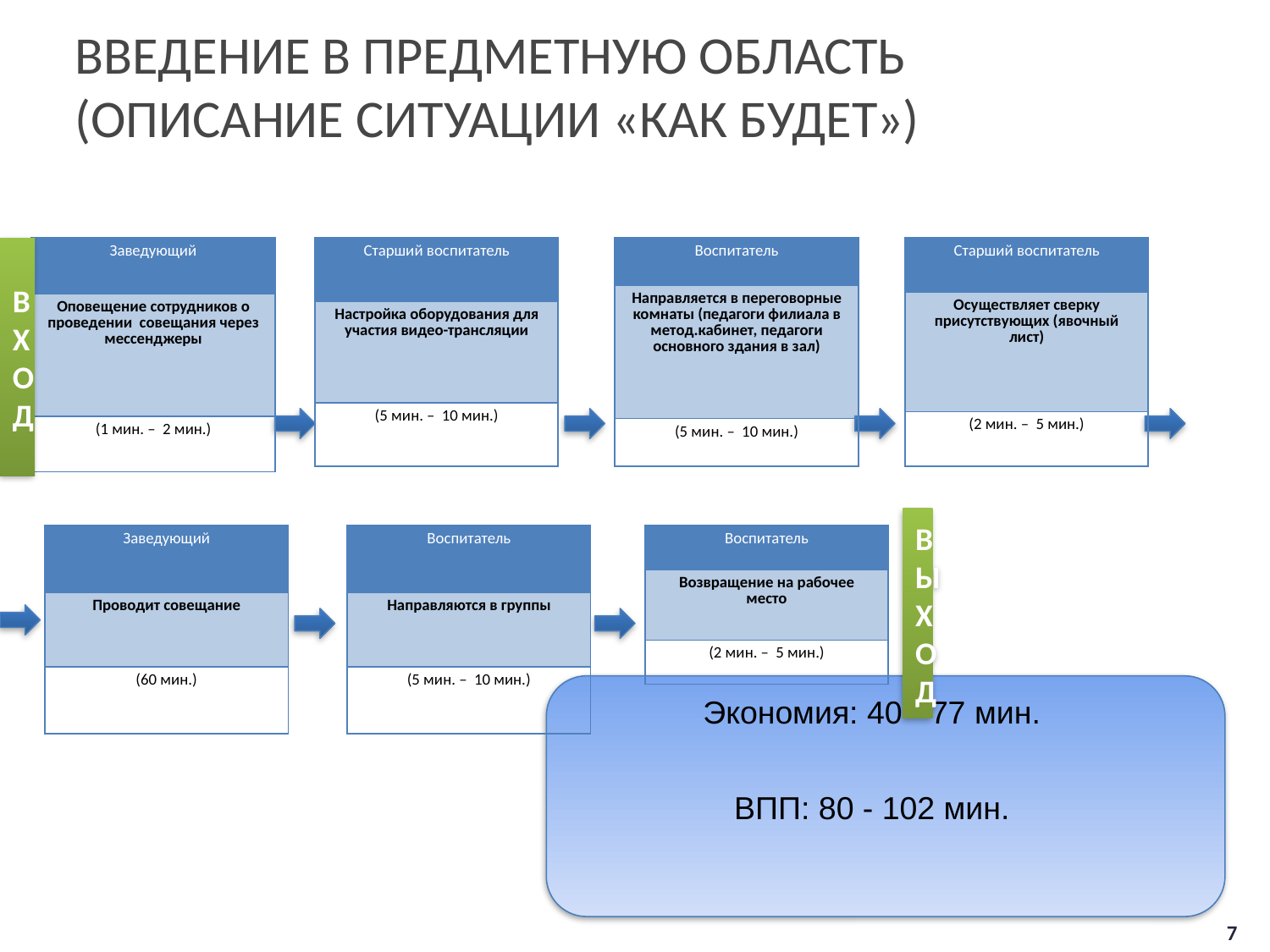

Введение в предметную область
(описание ситуации «как будет»)
ВХОД
| Заведующий |
| --- |
| Оповещение сотрудников о проведении совещания через мессенджеры |
| (1 мин. – 2 мин.) |
| Старший воспитатель |
| --- |
| Настройка оборудования для участия видео-трансляции |
| (5 мин. – 10 мин.) |
| Воспитатель |
| --- |
| Направляется в переговорные комнаты (педагоги филиала в метод.кабинет, педагоги основного здания в зал) |
| (5 мин. – 10 мин.) |
| Старший воспитатель |
| --- |
| Осуществляет сверку присутствующих (явочный лист) |
| (2 мин. – 5 мин.) |

ВЫХОД
| Заведующий |
| --- |
| Проводит совещание |
| (60 мин.) |
| Воспитатель |
| --- |
| Направляются в группы |
| (5 мин. – 10 мин.) |
| Воспитатель |
| --- |
| Возвращение на рабочее место |
| (2 мин. – 5 мин.) |

Экономия: 40 - 77 мин.

ВПП: 80 - 102 мин.

7